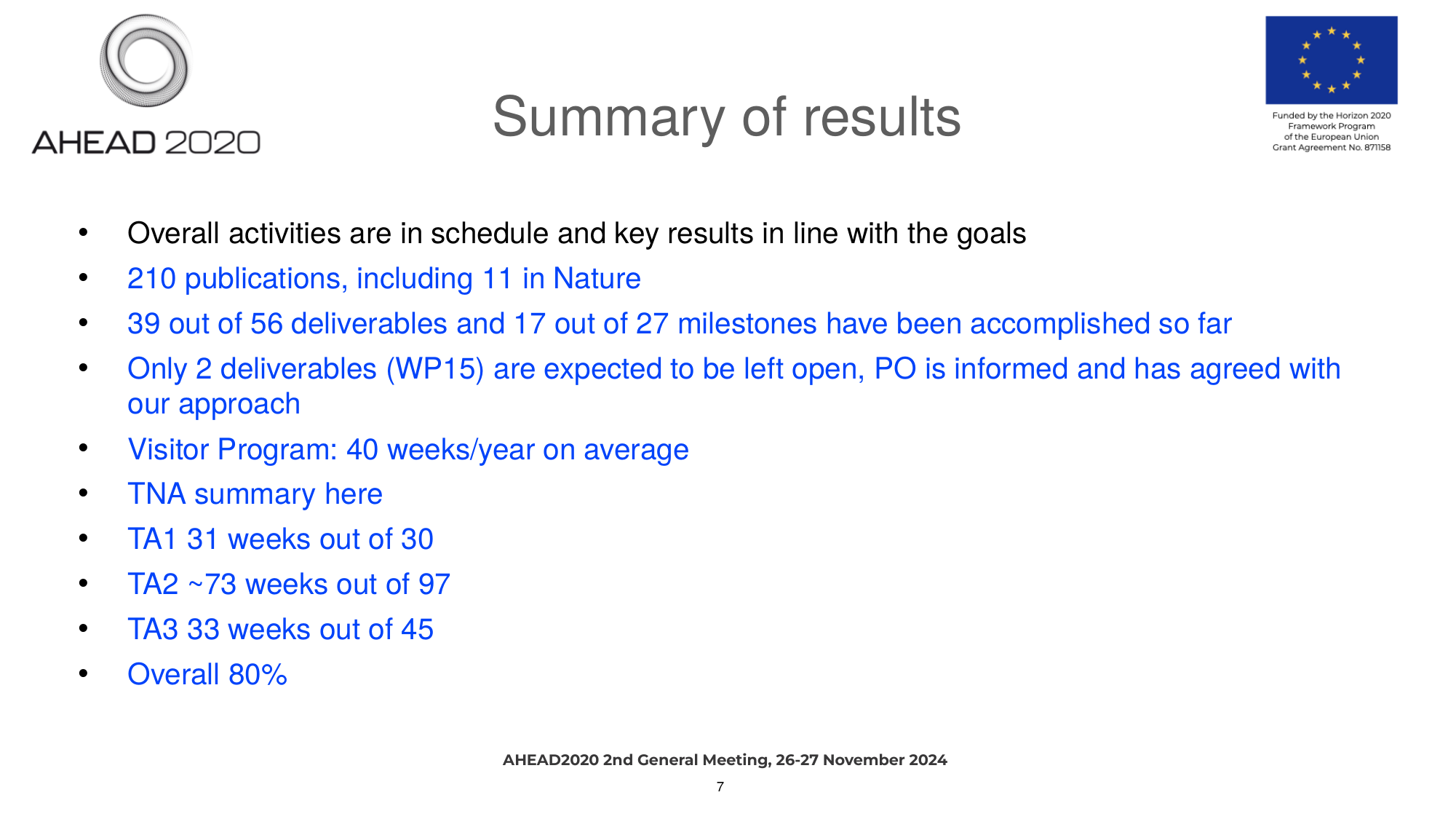

Summary of results
Overall activities are in schedule and key results in line with the goals
210 publications, including 11 in Nature
39 out of 56 deliverables and 17 out of 27 milestones have been accomplished so far
Only 2 deliverables (WP15) are expected to be left open, PO is informed and has agreed with our approach
Visitor Program: 40 weeks/year on average
TNA summary here
TA1 31 weeks out of 30
TA2 ~73 weeks out of 97
TA3 33 weeks out of 45
Overall 80%
AHEAD2020 2nd General Meeting, 26-27 November 2024
7